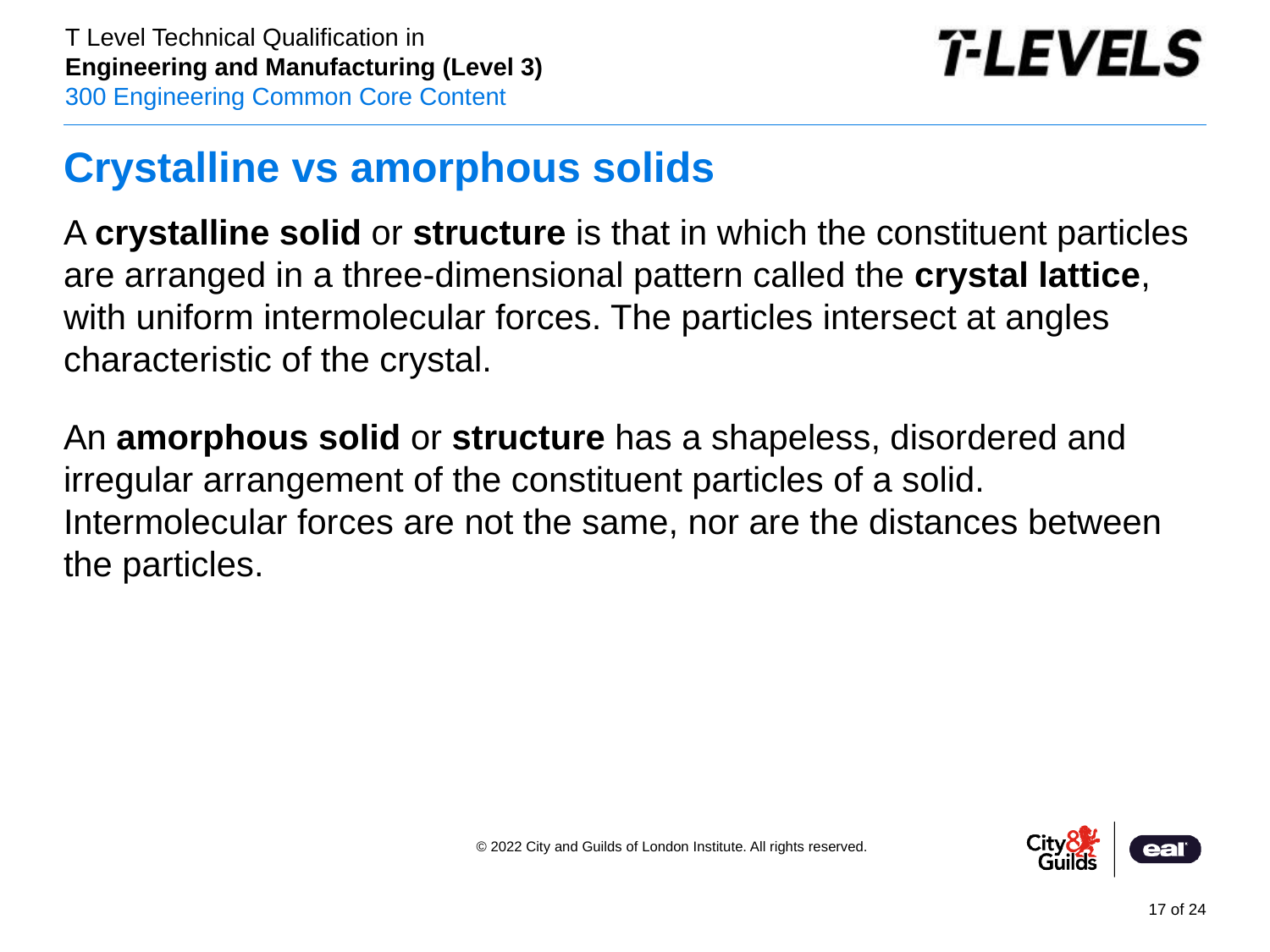

# Crystalline vs amorphous solids
A crystalline solid or structure is that in which the constituent particles are arranged in a three-dimensional pattern called the crystal lattice, with uniform intermolecular forces. The particles intersect at angles characteristic of the crystal.
An amorphous solid or structure has a shapeless, disordered and irregular arrangement of the constituent particles of a solid. Intermolecular forces are not the same, nor are the distances between the particles.